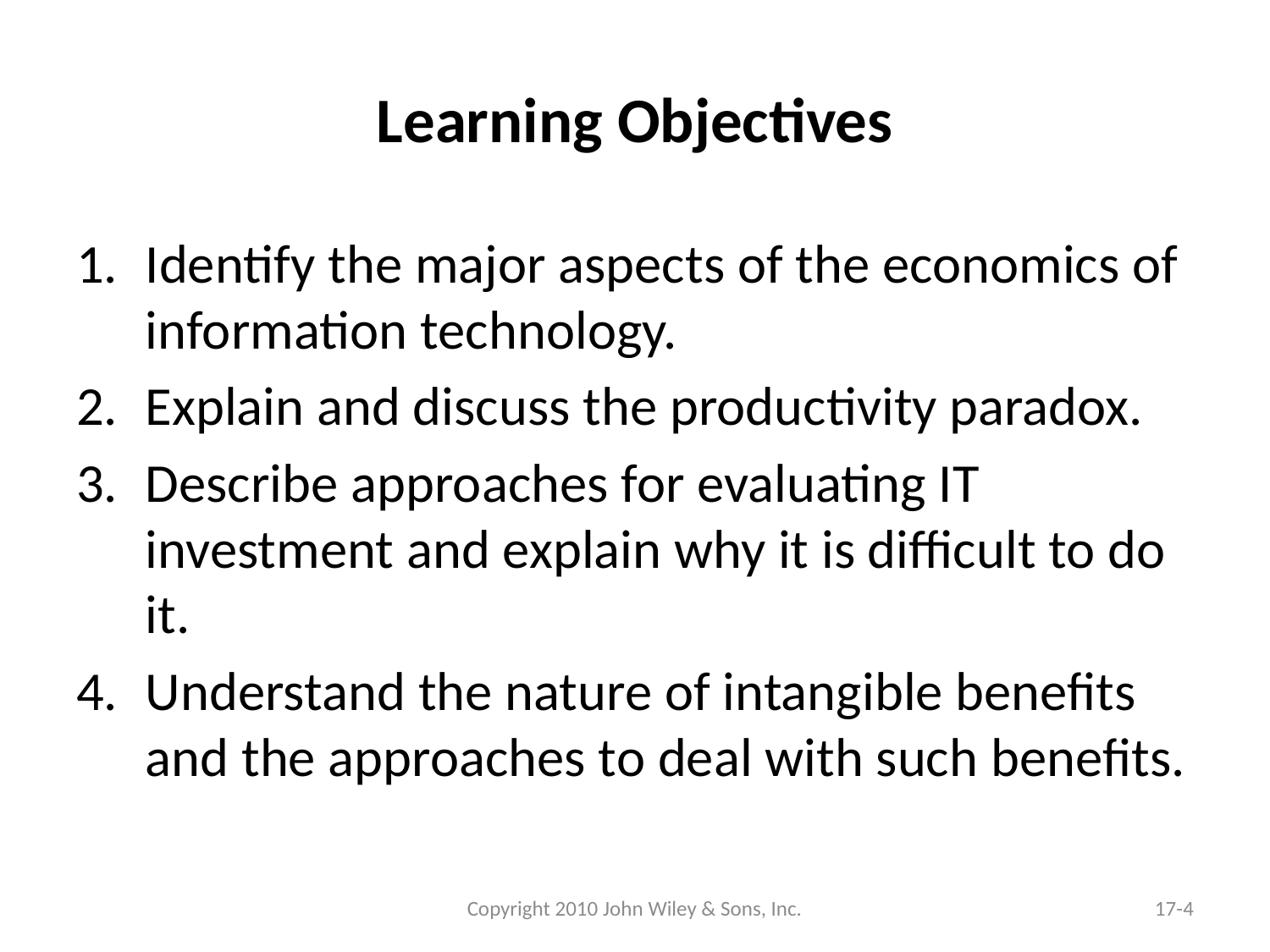

# Learning Objectives
Identify the major aspects of the economics of information technology.
Explain and discuss the productivity paradox.
Describe approaches for evaluating IT investment and explain why it is difficult to do it.
Understand the nature of intangible benefits and the approaches to deal with such benefits.

Copyright 2010 John Wiley & Sons, Inc.
17-4